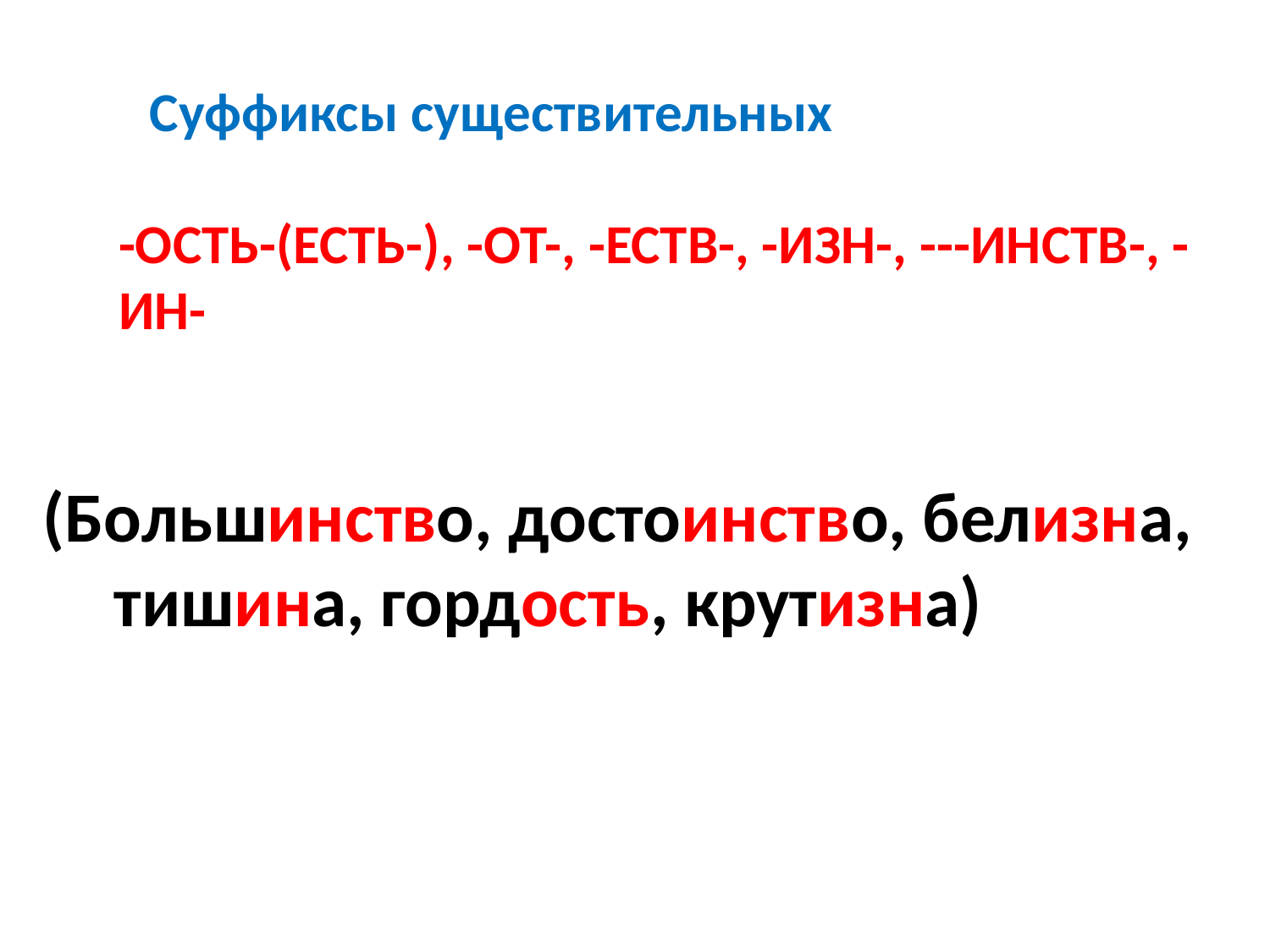

# Суффиксы существительных -ОСТЬ-(ЕСТЬ-), -ОТ-, -ЕСТВ-, -ИЗН-, ---ИНСТВ-, -ИН-

(Большинство, достоинство, белизна, тишина, гордость, крутизна)